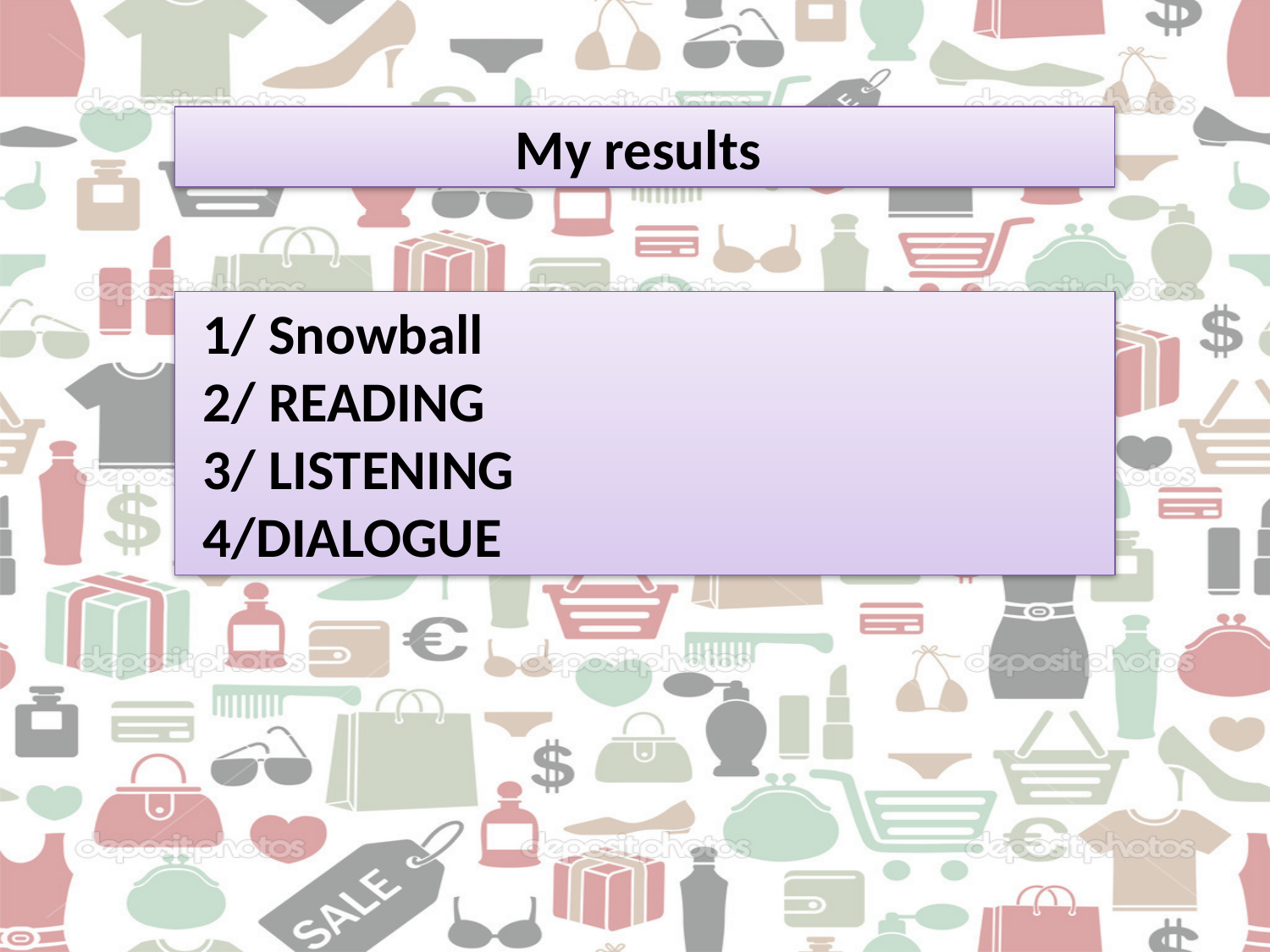

My results
1/ Snowball
2/ READING
3/ LISTENING
4/DIALOGUE